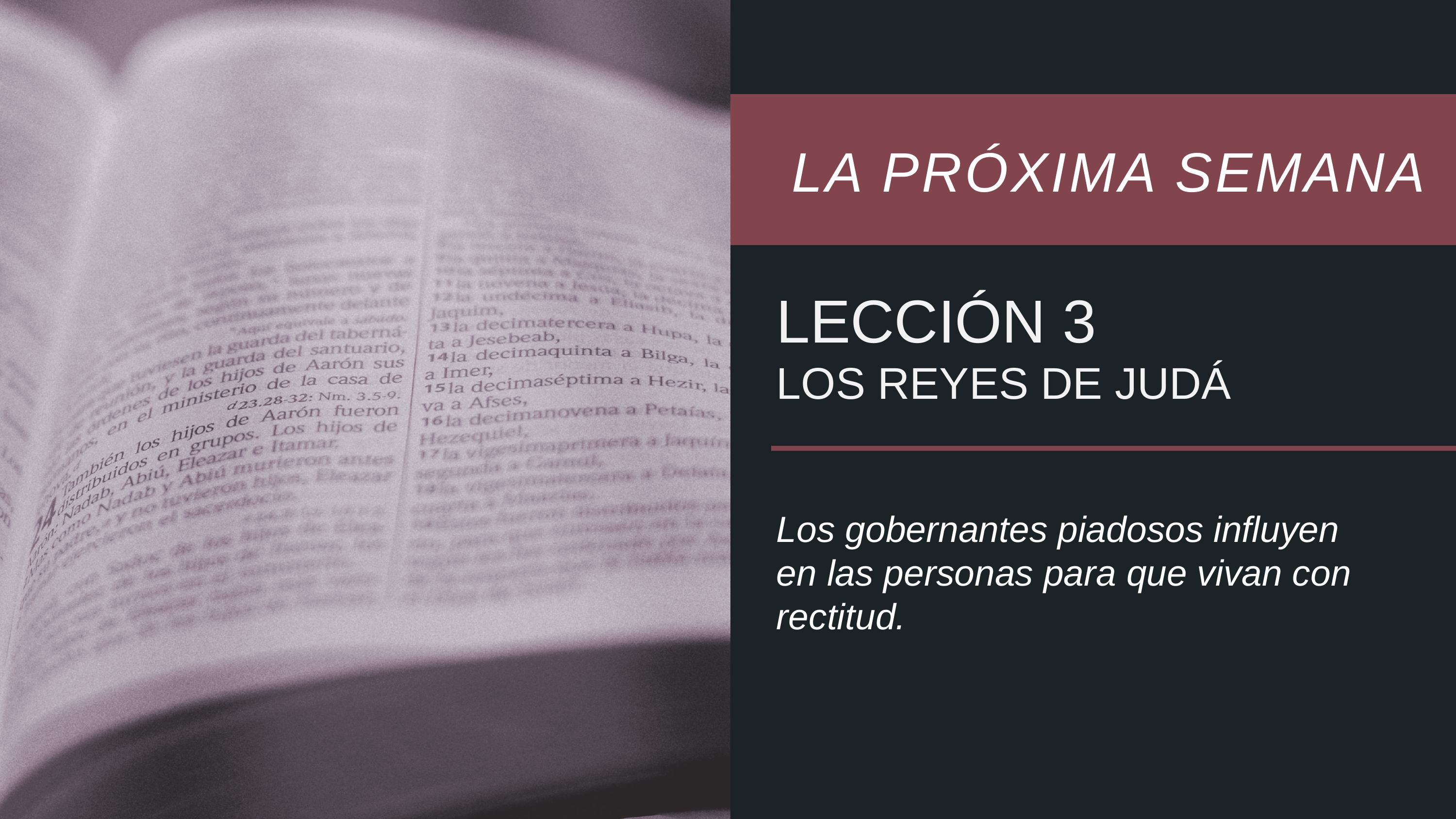

LECCIÓN 3
LOS REYES DE JUDÁ
Los gobernantes piadosos influyen en las personas para que vivan con rectitud.